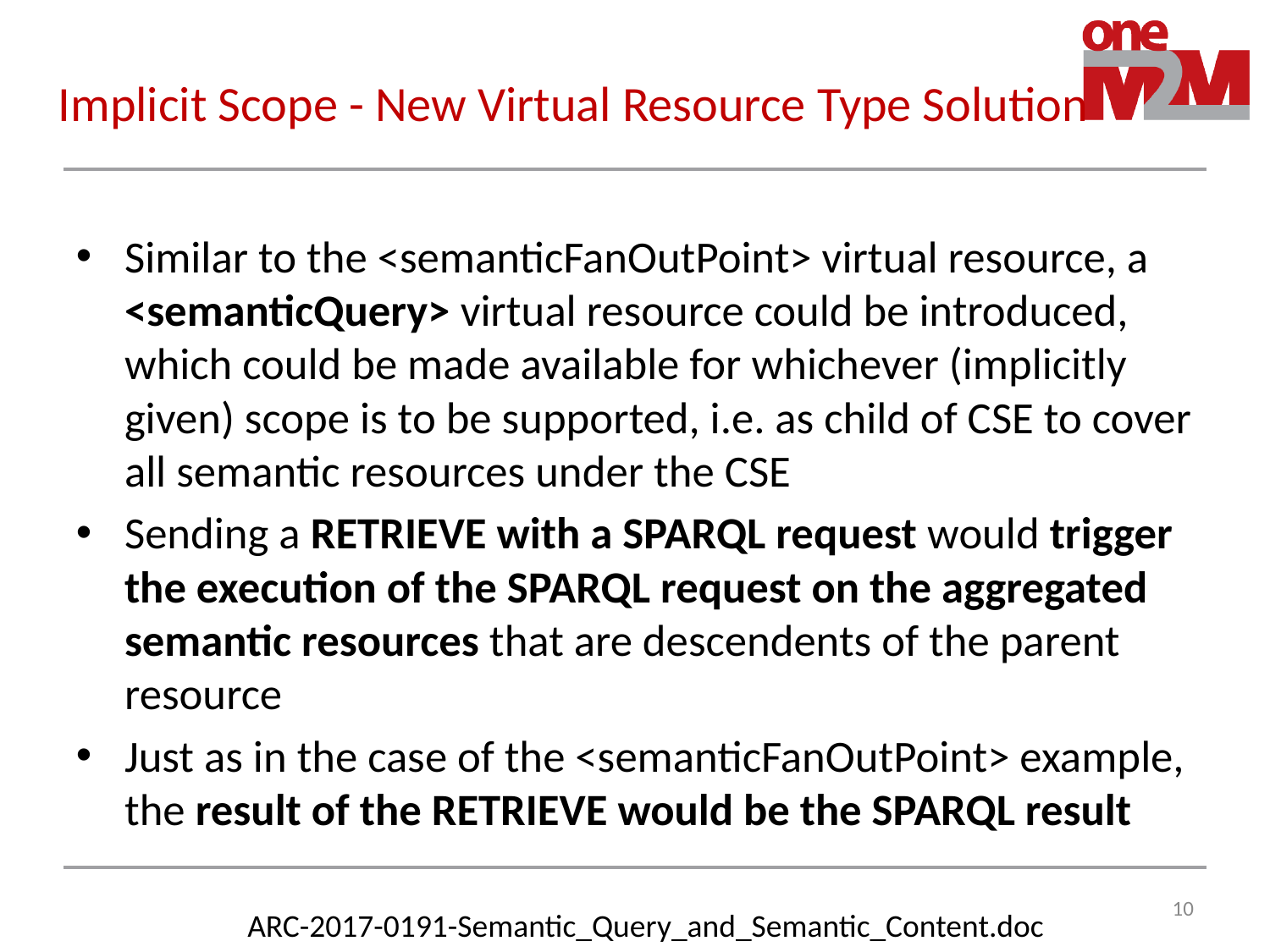

Implicit Scope - New Virtual Resource Type Solution
Similar to the <semanticFanOutPoint> virtual resource, a <semanticQuery> virtual resource could be introduced, which could be made available for whichever (implicitly given) scope is to be supported, i.e. as child of CSE to cover all semantic resources under the CSE
Sending a RETRIEVE with a SPARQL request would trigger the execution of the SPARQL request on the aggregated semantic resources that are descendents of the parent resource
Just as in the case of the <semanticFanOutPoint> example, the result of the RETRIEVE would be the SPARQL result
10
ARC-2017-0191-Semantic_Query_and_Semantic_Content.doc